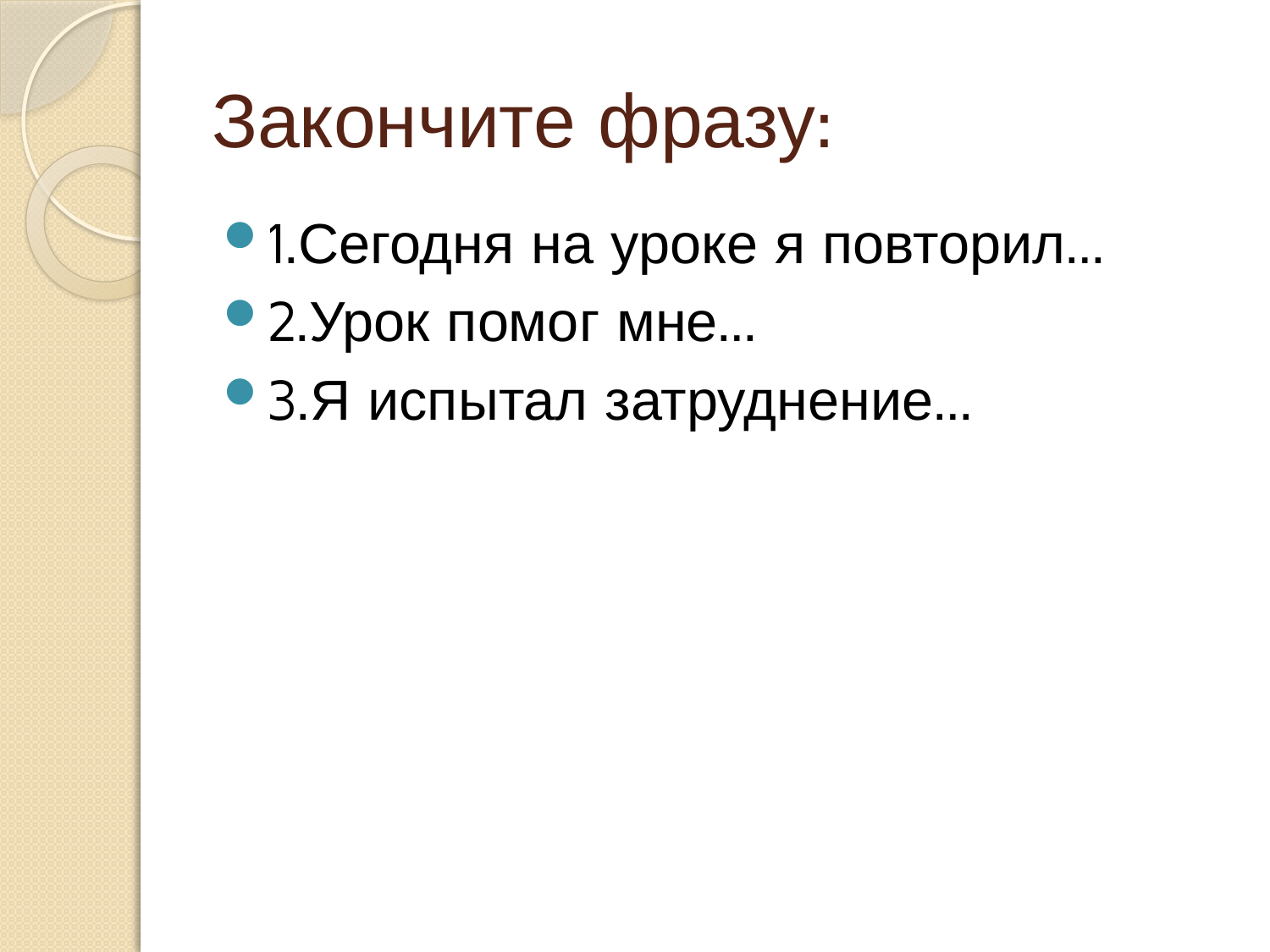

# Закончите фразу:
1.Сегодня на уроке я повторил…
2.Урок помог мне…
3.Я испытал затруднение…